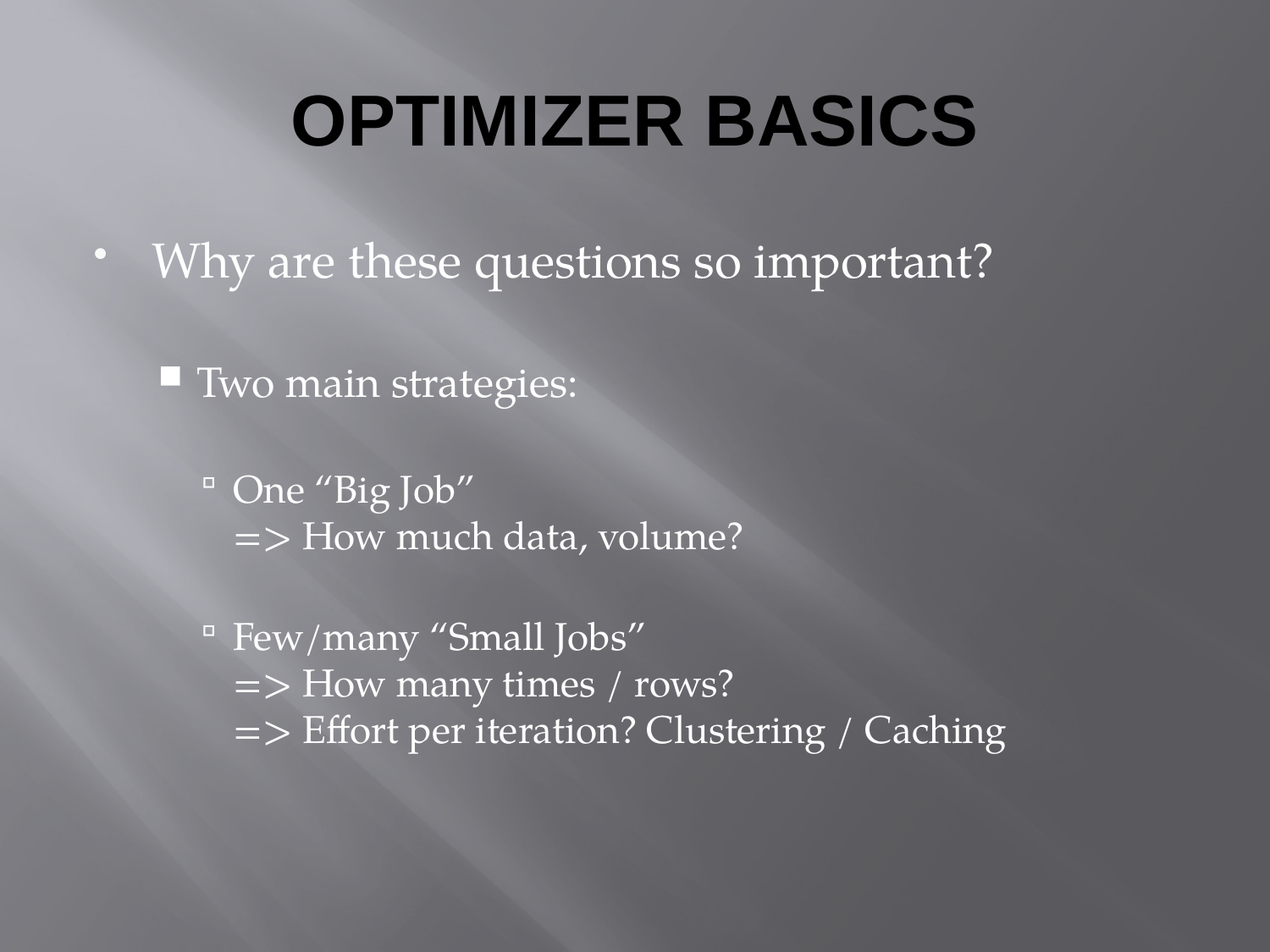

# OPTIMIZER BASICS
Why are these questions so important?
Two main strategies:
One “Big Job”
=> How much data, volume?
Few/many “Small Jobs”
=> How many times / rows?
=> Effort per iteration? Clustering / Caching